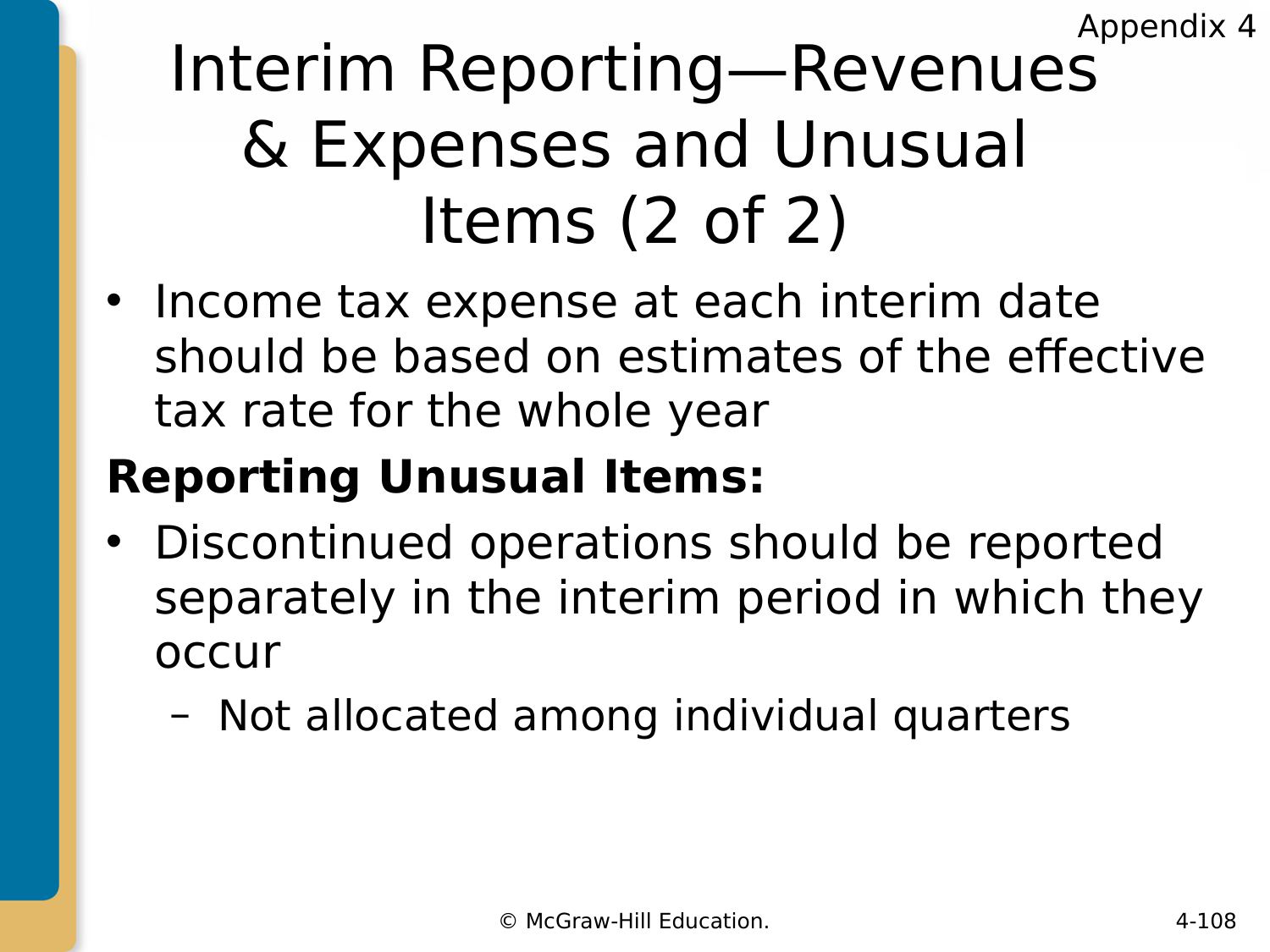

Appendix 4
# Interim Reporting—Revenues & Expenses and Unusual Items (2 of 2)
Income tax expense at each interim date should be based on estimates of the effective tax rate for the whole year
Reporting Unusual Items:
Discontinued operations should be reported separately in the interim period in which they occur
Not allocated among individual quarters